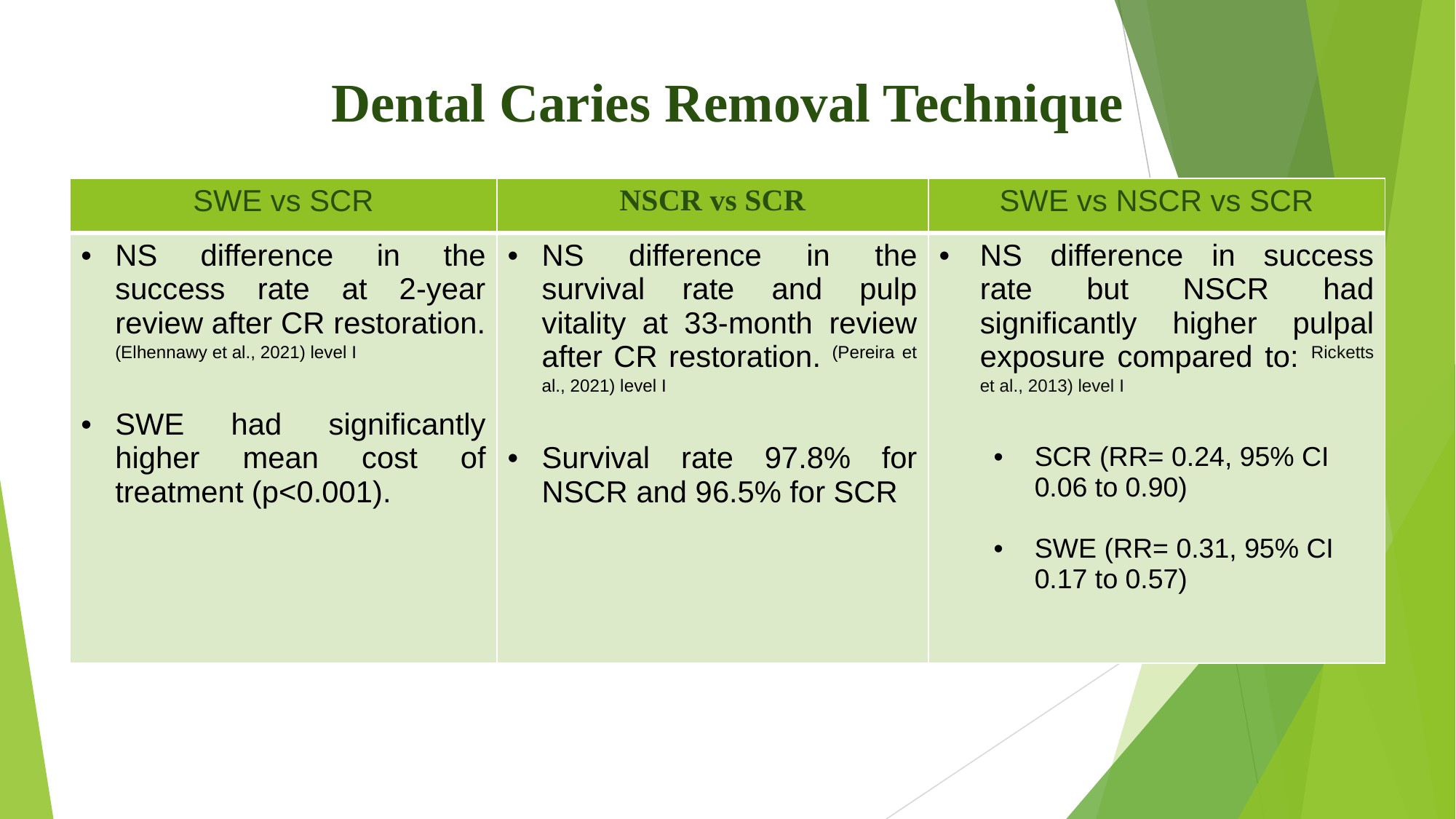

Dental Caries Removal Technique
| SWE vs SCR | NSCR vs SCR | SWE vs NSCR vs SCR |
| --- | --- | --- |
| NS difference in the success rate at 2-year review after CR restoration. (Elhennawy et al., 2021) level I SWE had significantly higher mean cost of treatment (p<0.001). | NS difference in the survival rate and pulp vitality at 33-month review after CR restoration. (Pereira et al., 2021) level I Survival rate 97.8% for NSCR and 96.5% for SCR | NS difference in success rate but NSCR had significantly higher pulpal exposure compared to: Ricketts et al., 2013) level I SCR (RR= 0.24, 95% CI 0.06 to 0.90) SWE (RR= 0.31, 95% CI 0.17 to 0.57) |